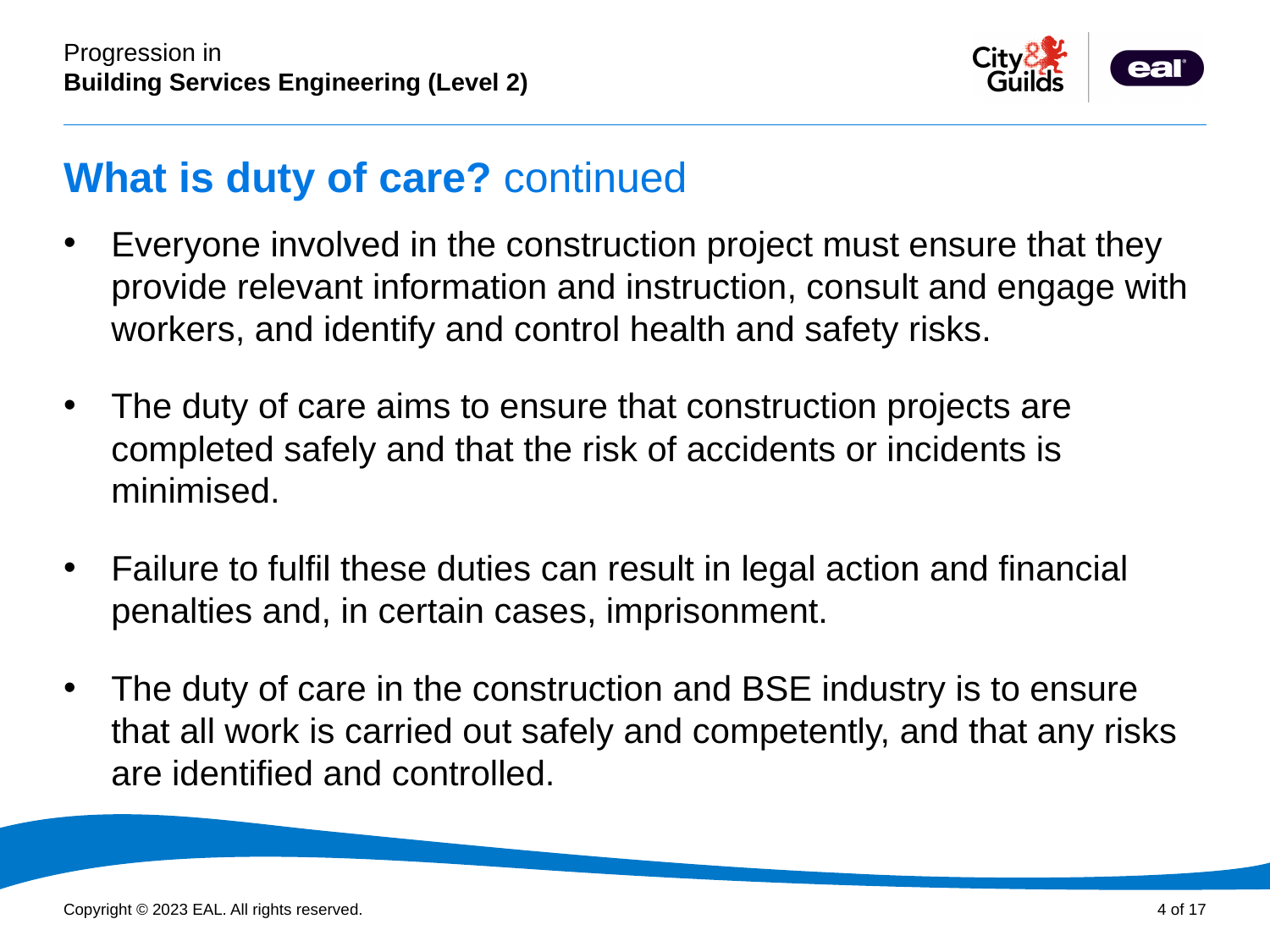

# What is duty of care? continued
Everyone involved in the construction project must ensure that they provide relevant information and instruction, consult and engage with workers, and identify and control health and safety risks.
The duty of care aims to ensure that construction projects are completed safely and that the risk of accidents or incidents is minimised.
Failure to fulfil these duties can result in legal action and financial penalties and, in certain cases, imprisonment.
The duty of care in the construction and BSE industry is to ensure that all work is carried out safely and competently, and that any risks are identified and controlled.